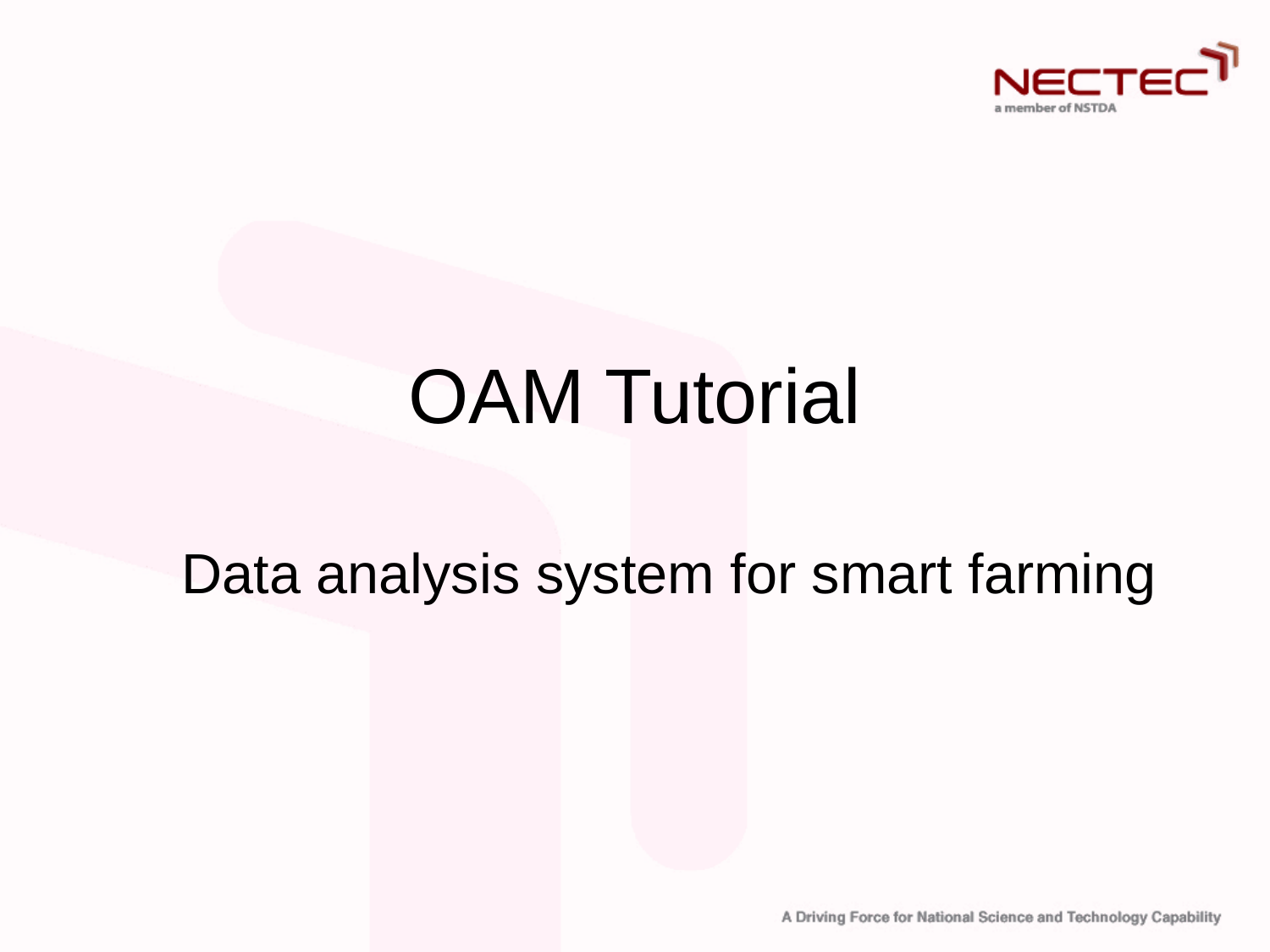

# OAM Tutorial
Data analysis system for smart farming